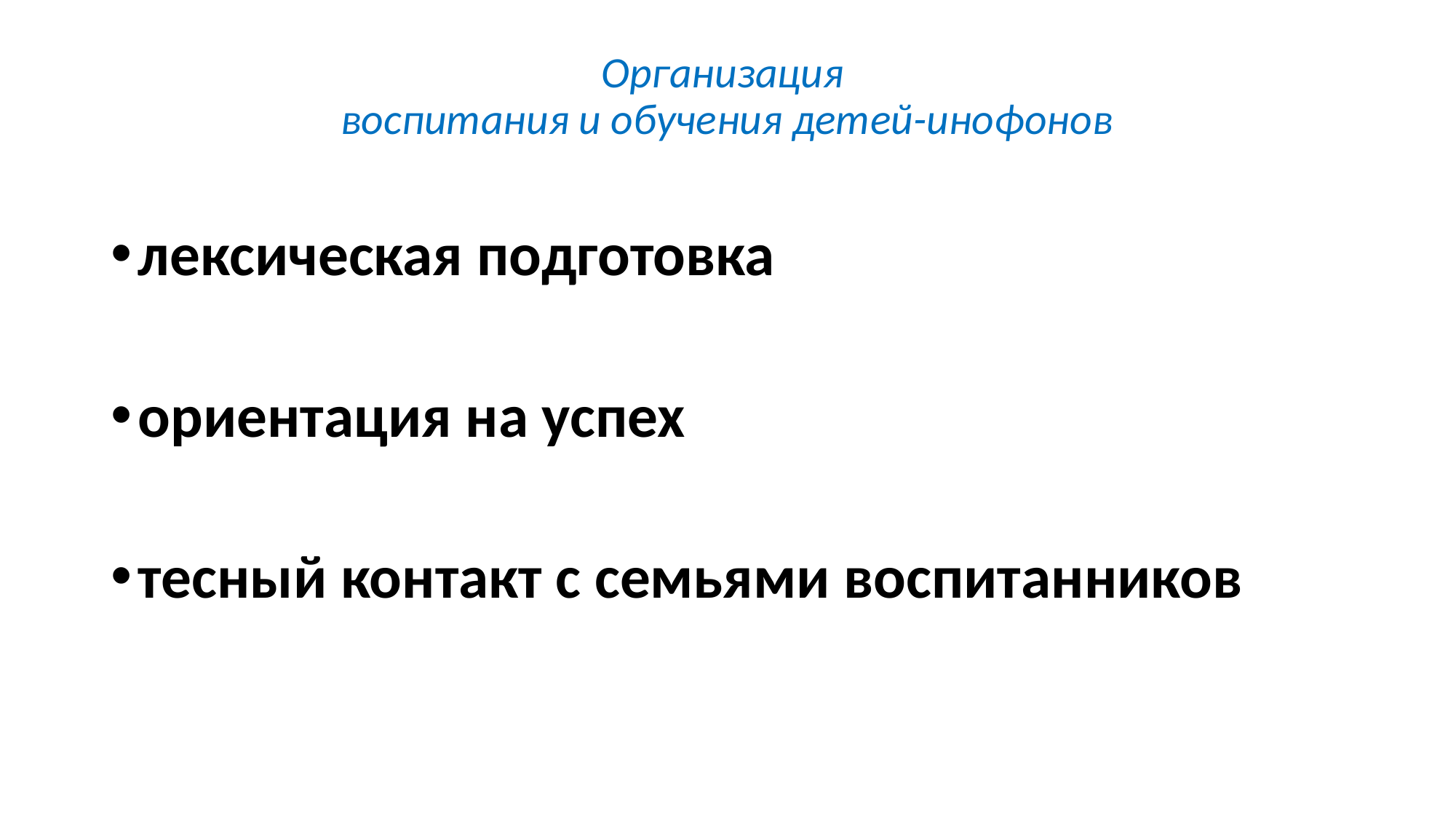

# Организация воспитания и обучения детей-инофонов
лексическая подготовка

ориентация на успех

тесный контакт с семьями воспитанников